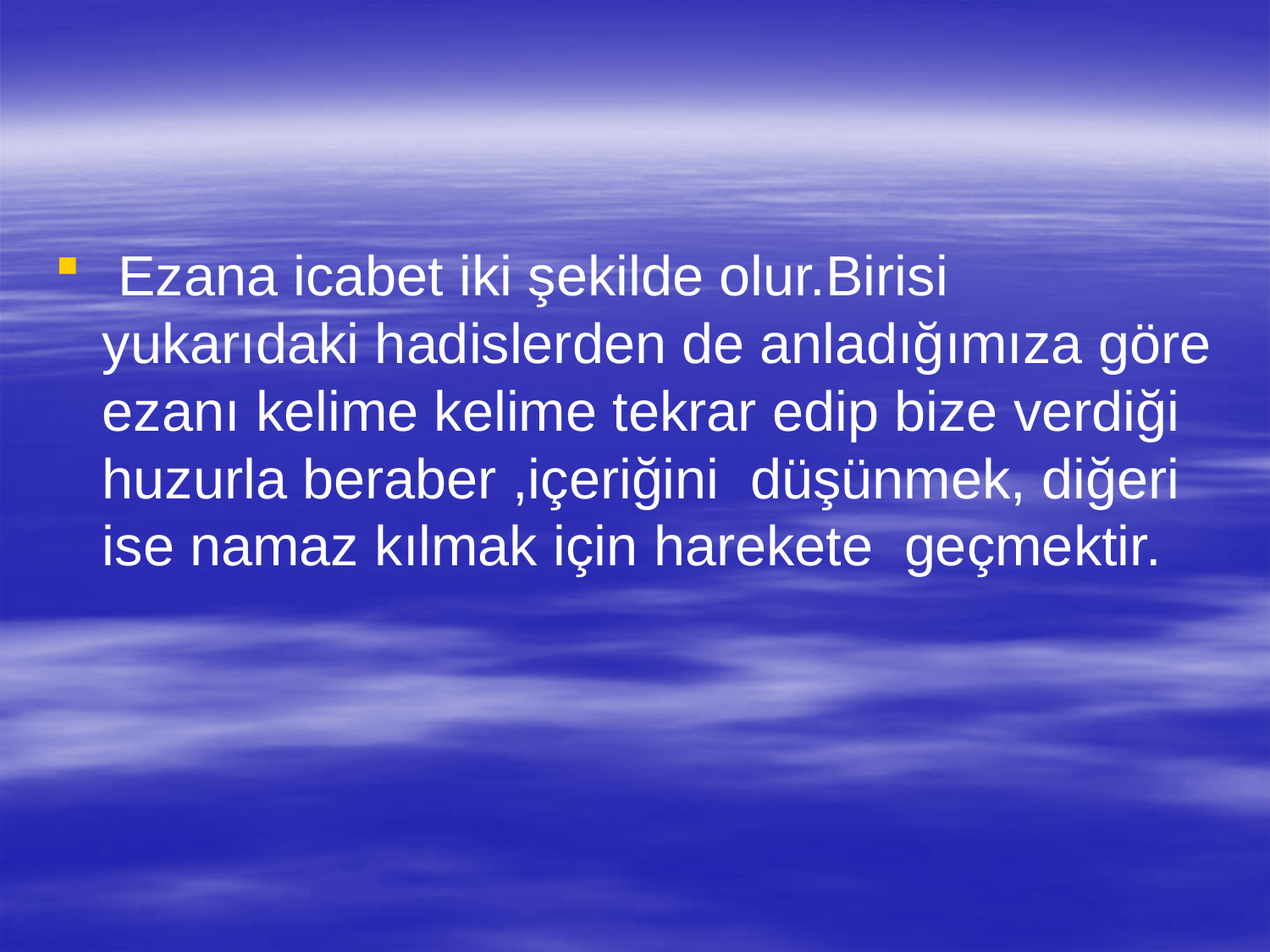

Ezana icabet iki şekilde olur.Birisi  yukarıdaki hadislerden de anladığımıza göre ezanı kelime kelime tekrar edip bize verdiği huzurla beraber ,içeriğini  düşünmek, diğeri ise namaz kılmak için harekete  geçmektir.